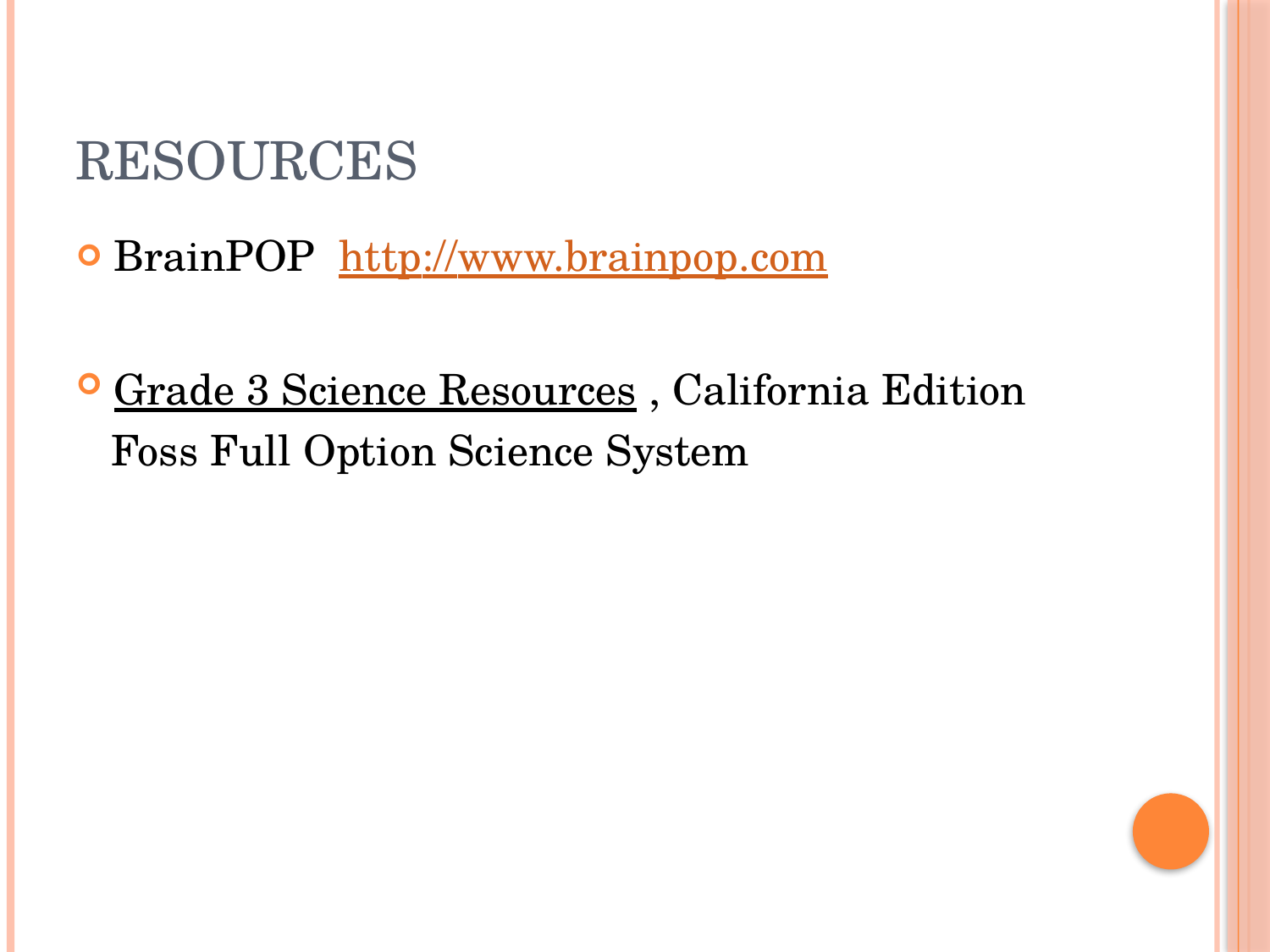

# Resources
BrainPOP  http://www.brainpop.com

Grade 3 Science Resources , California Edition
   Foss Full Option Science System